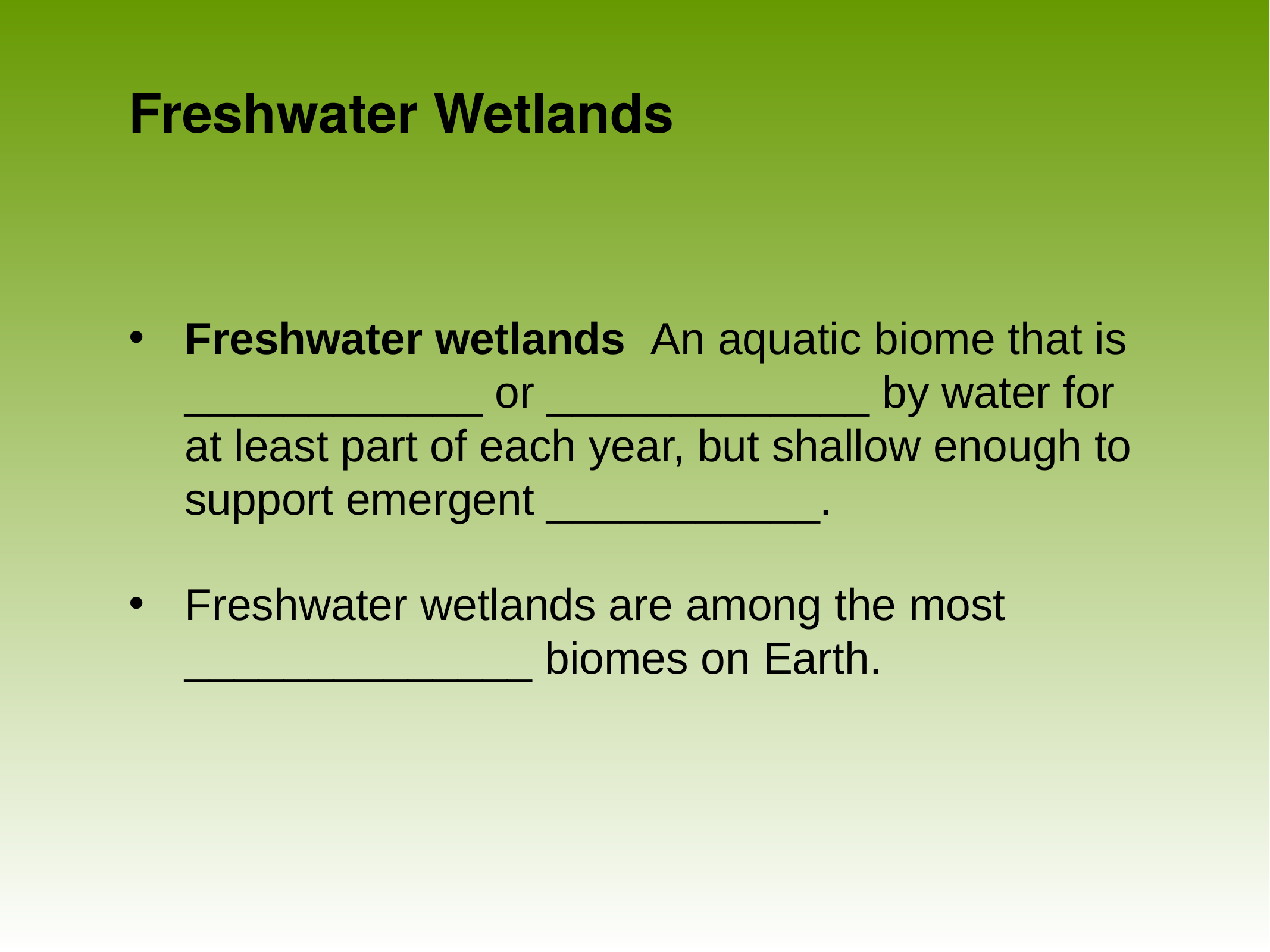

# Freshwater Wetlands
Freshwater wetlands  An aquatic biome that is ____________ or _____________ by water for at least part of each year, but shallow enough to support emergent ___________.
Freshwater wetlands are among the most ______________ biomes on Earth.